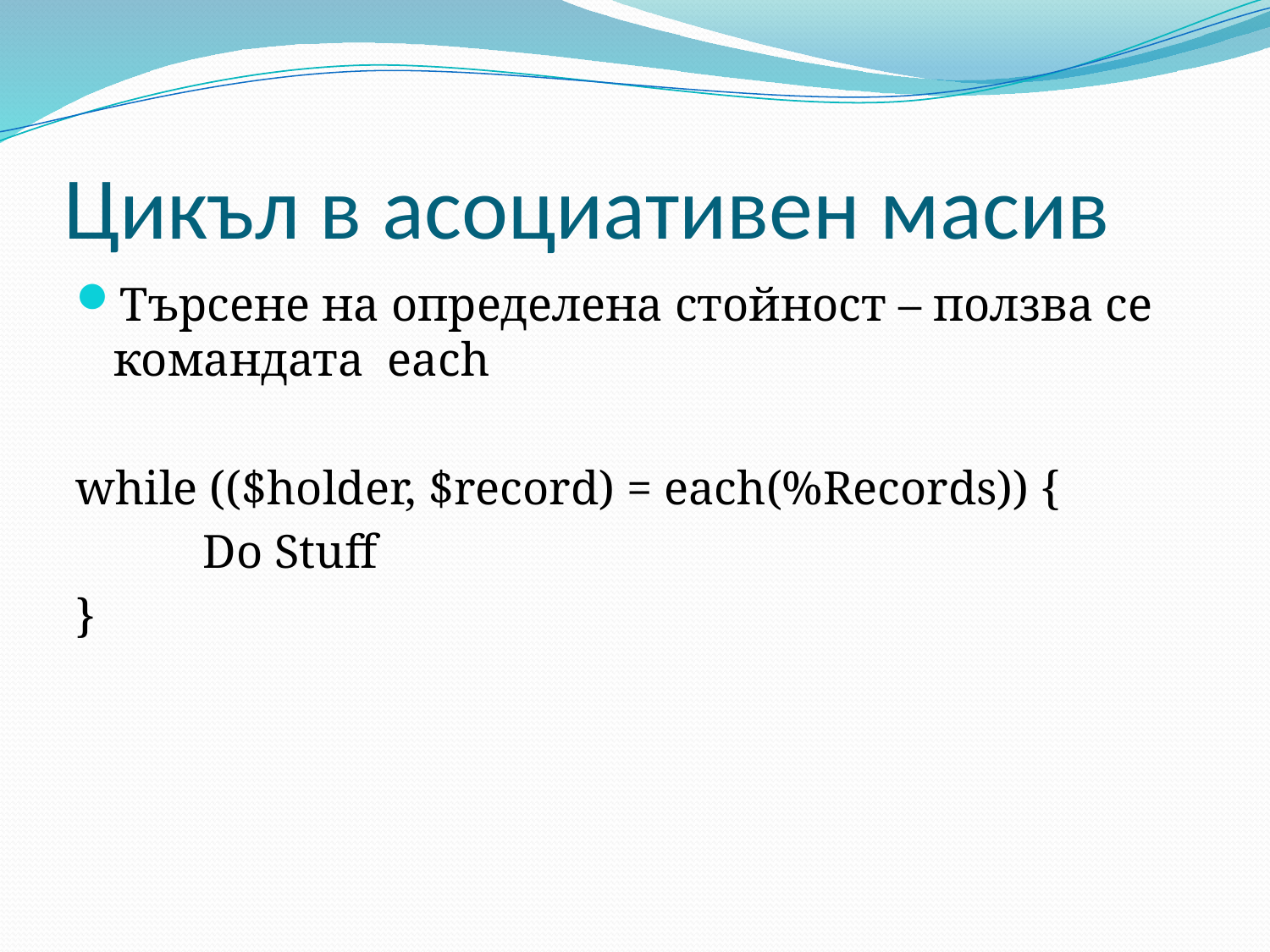

# Цикъл в асоциативен масив
Търсене на определена стойност – ползва се командата  each

while (($holder, $record) = each(%Records)) {
	Do Stuff
}